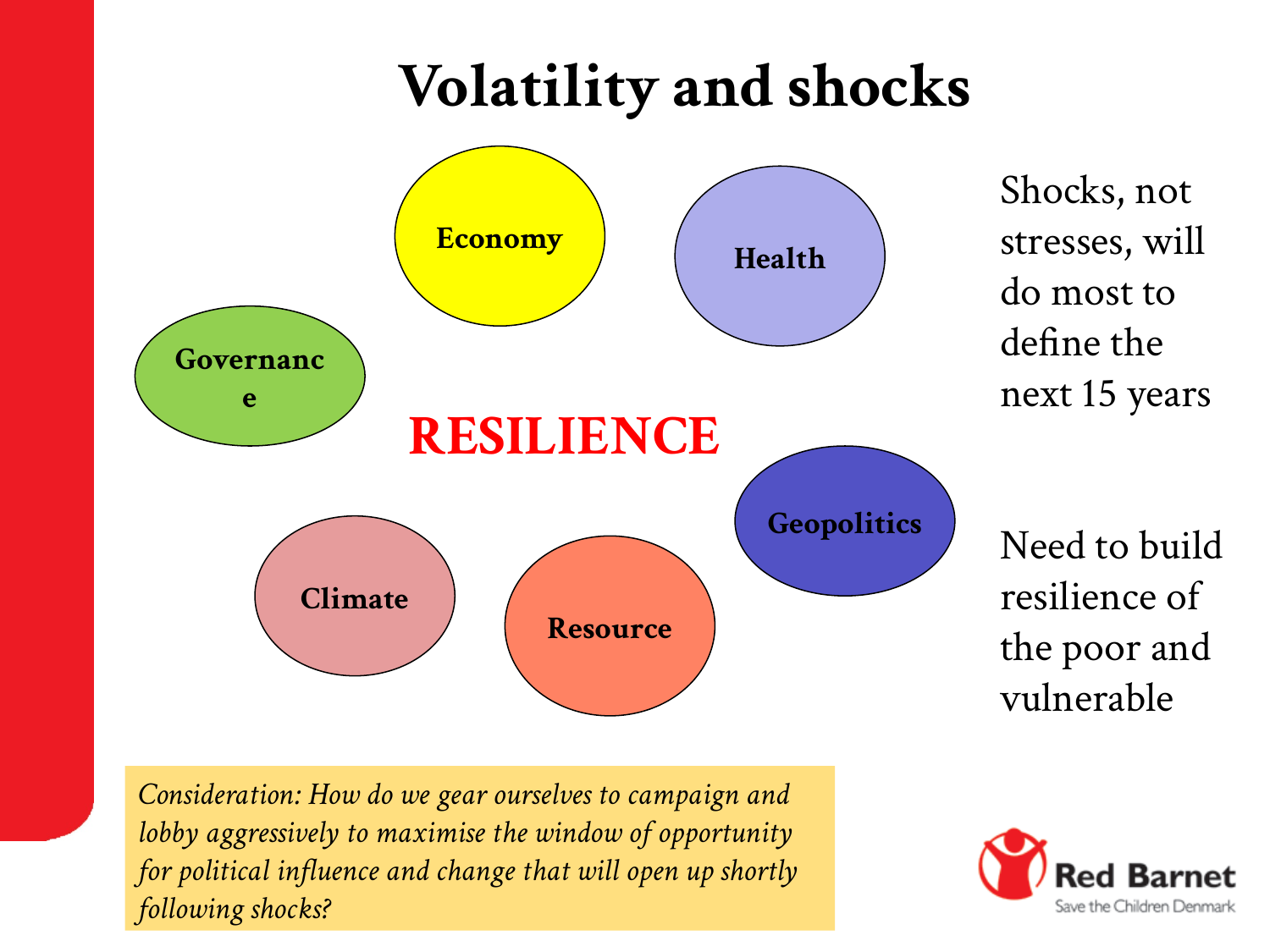

# Volatility and shocks
Economy
Shocks, not stresses, will do most to define the next 15 years

Need to build resilience of the poor and vulnerable
Health
Governance
RESILIENCE
Geopolitics
Climate
Resource
Consideration: How do we gear ourselves to campaign and lobby aggressively to maximise the window of opportunity for political influence and change that will open up shortly following shocks?